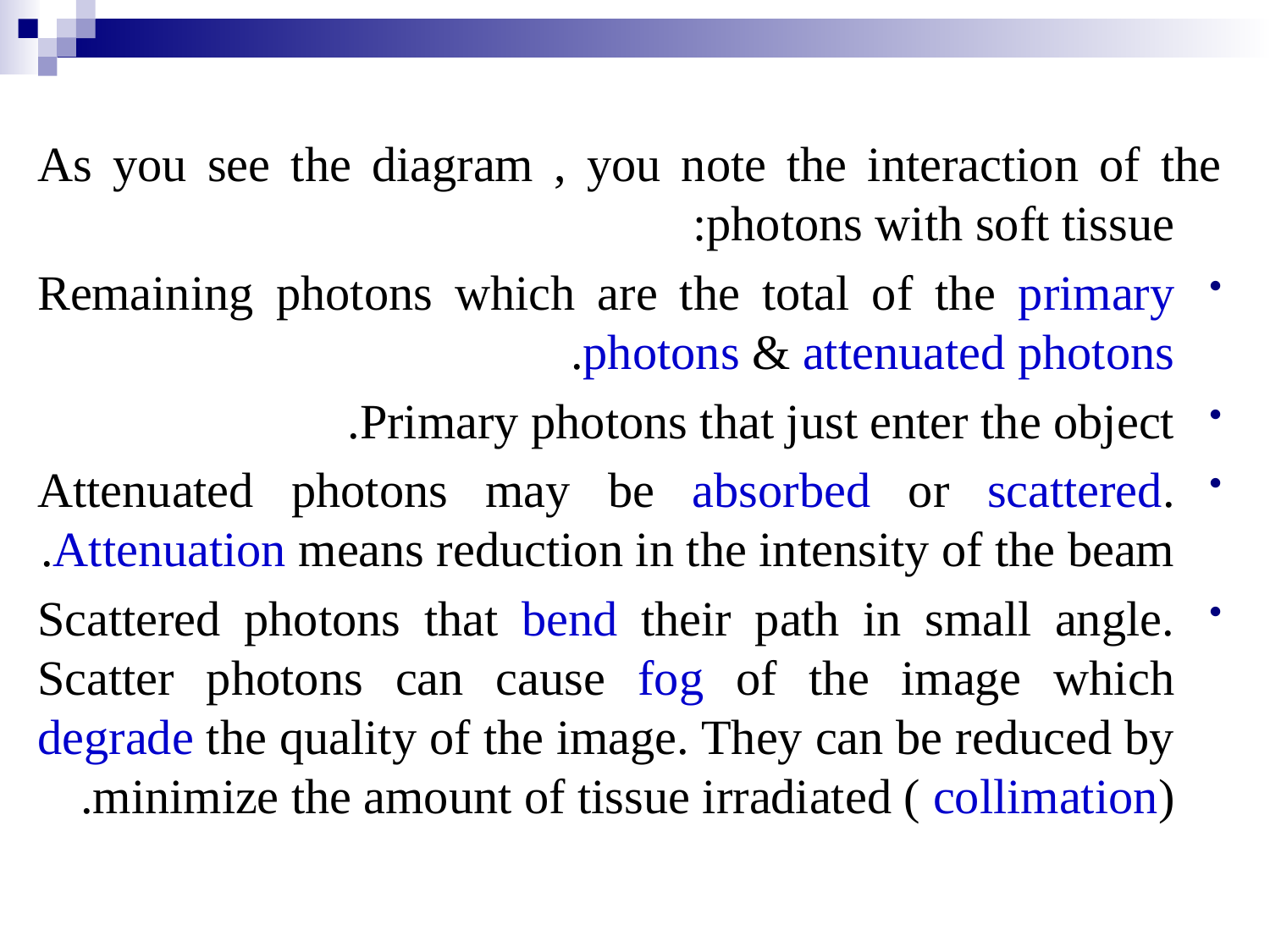

As you see the diagram , you note the interaction of the photons with soft tissue:
Remaining photons which are the total of the primary photons & attenuated photons.
Primary photons that just enter the object.
Attenuated photons may be absorbed or scattered. Attenuation means reduction in the intensity of the beam.
Scattered photons that bend their path in small angle. Scatter photons can cause fog of the image which degrade the quality of the image. They can be reduced by minimize the amount of tissue irradiated ( collimation).